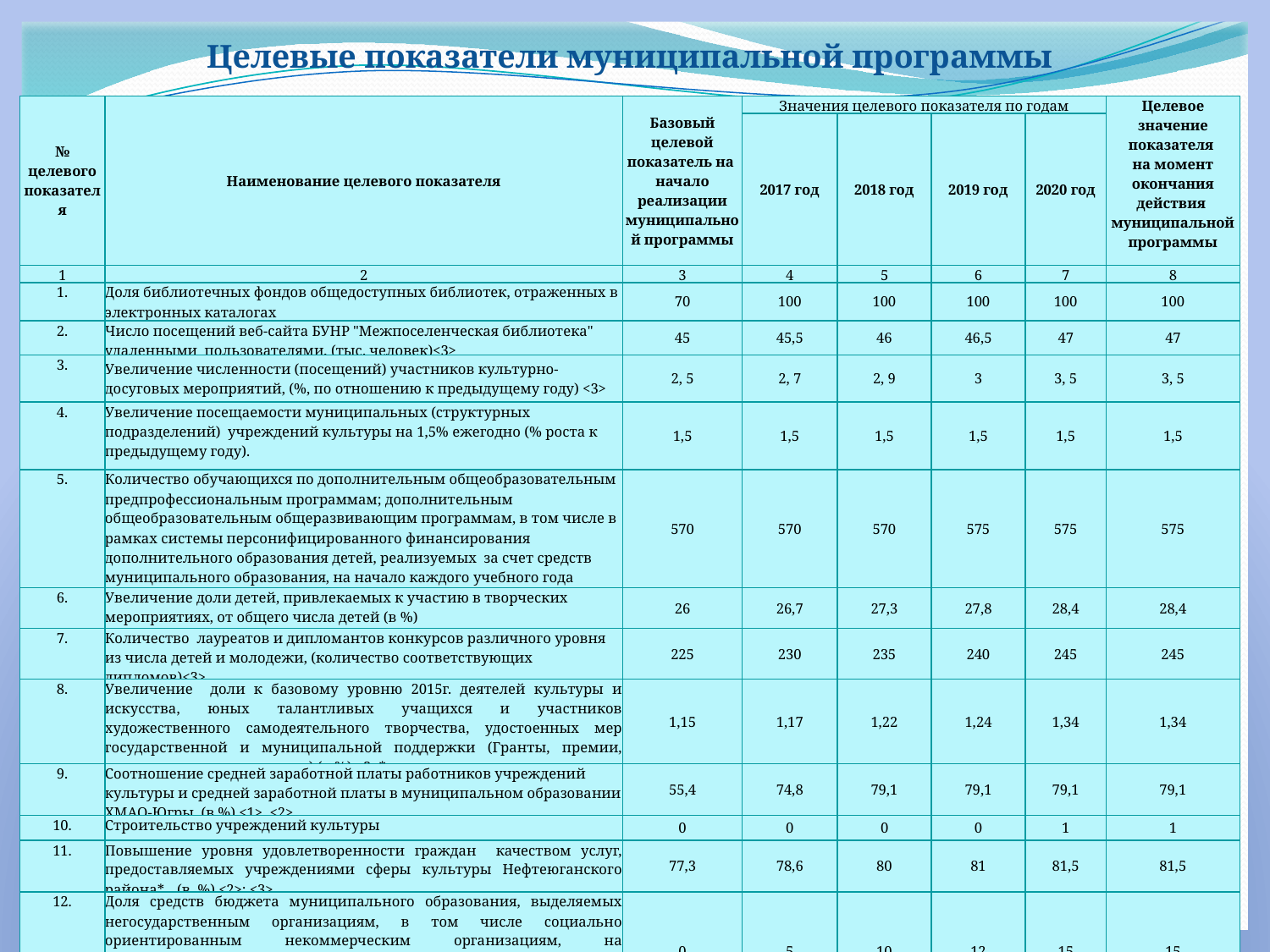

Целевые показатели муниципальной программы
| № целевого показателя | Наименование целевого показателя | Базовый целевой показатель на начало реализации муниципальной программы | Значения целевого показателя по годам |  |  |  | Целевое значение показателя на момент окончания действия муниципальной программы |
| --- | --- | --- | --- | --- | --- | --- | --- |
|  |  |  | 2017 год | 2018 год | 2019 год | 2020 год |  |
| 1 | 2 | 3 | 4 | 5 | 6 | 7 | 8 |
| 1. | Доля библиотечных фондов общедоступных библиотек, отраженных в электронных каталогах | 70 | 100 | 100 | 100 | 100 | 100 |
| 2. | Число посещений веб-сайта БУНР "Межпоселенческая библиотека" удаленными пользователями, (тыс. человек)<3> | 45 | 45,5 | 46 | 46,5 | 47 | 47 |
| 3. | Увеличение численности (посещений) участников культурно-досуговых мероприятий, (%, по отношению к предыдущему году) <3> | 2, 5 | 2, 7 | 2, 9 | 3 | 3, 5 | 3, 5 |
| 4. | Увеличение посещаемости муниципальных (структурных подразделений) учреждений культуры на 1,5% ежегодно (% роста к предыдущему году). | 1,5 | 1,5 | 1,5 | 1,5 | 1,5 | 1,5 |
| 5. | Количество обучающихся по дополнительным общеобразовательным предпрофессиональным программам; дополнительным общеобразовательным общеразвивающим программам, в том числе в рамках системы персонифицированного финансирования дополнительного образования детей, реализуемых за счет средств муниципального образования, на начало каждого учебного года (человек) <3>. | 570 | 570 | 570 | 575 | 575 | 575 |
| 6. | Увеличение доли детей, привлекаемых к участию в творческих мероприятиях, от общего числа детей (в %) | 26 | 26,7 | 27,3 | 27,8 | 28,4 | 28,4 |
| 7. | Количество лауреатов и дипломантов конкурсов различного уровня из числа детей и молодежи, (количество соответствующих дипломов)<3> | 225 | 230 | 235 | 240 | 245 | 245 |
| 8. | Увеличение доли к базовому уровню 2015г. деятелей культуры и искусства, юных талантливых учащихся и участников художественного самодеятельного творчества, удостоенных мер государственной и муниципальной поддержки (Гранты, премии, стипендии, звания и прочее) (в %) <2>\* | 1,15 | 1,17 | 1,22 | 1,24 | 1,34 | 1,34 |
| 9. | Соотношение средней заработной платы работников учреждений культуры и средней заработной платы в муниципальном образовании ХМАО-Югры, (в %) <1>, <2> | 55,4 | 74,8 | 79,1 | 79,1 | 79,1 | 79,1 |
| 10. | Строительство учреждений культуры | 0 | 0 | 0 | 0 | 1 | 1 |
| 11. | Повышение уровня удовлетворенности граждан качеством услуг, предоставляемых учреждениями сферы культуры Нефтеюганского района\*, (в %) <2>; <3> | 77,3 | 78,6 | 80 | 81 | 81,5 | 81,5 |
| 12. | Доля средств бюджета муниципального образования, выделяемых негосударственным организациям, в том числе социально ориентированным некоммерческим организациям, на предоставление услуг (работ), в общем объеме средств муниципального бюджета, выделяемых на предоставление услуг (работ) в сфере культуры, потенциально возможных к передаче (в %) <4> | 0 | 5 | 10 | 12 | 15 | 15 |